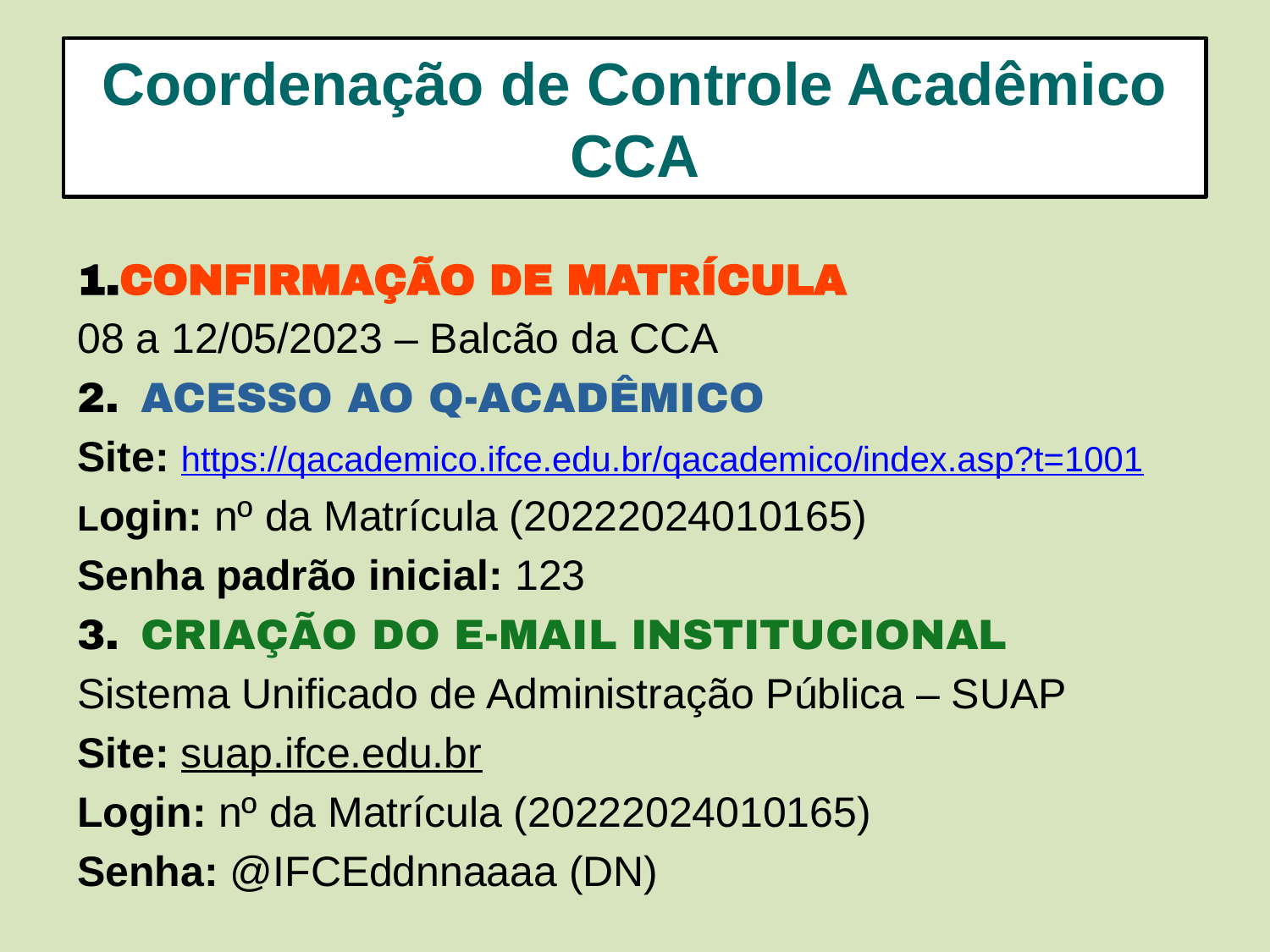

# Coordenação de Controle Acadêmico CCA

CONFIRMAÇÃO DE MATRÍCULA
08 a 12/05/2023 – Balcão da CCA
ACESSO AO Q-ACADÊMICO
Site: https://qacademico.ifce.edu.br/qacademico/index.asp?t=1001
Login: nº da Matrícula (20222024010165)
Senha padrão inicial: 123
CRIAÇÃO DO E-MAIL INSTITUCIONAL
Sistema Unificado de Administração Pública – SUAP
Site: suap.ifce.edu.br
Login: nº da Matrícula (20222024010165)
Senha: @IFCEddnnaaaa (DN)